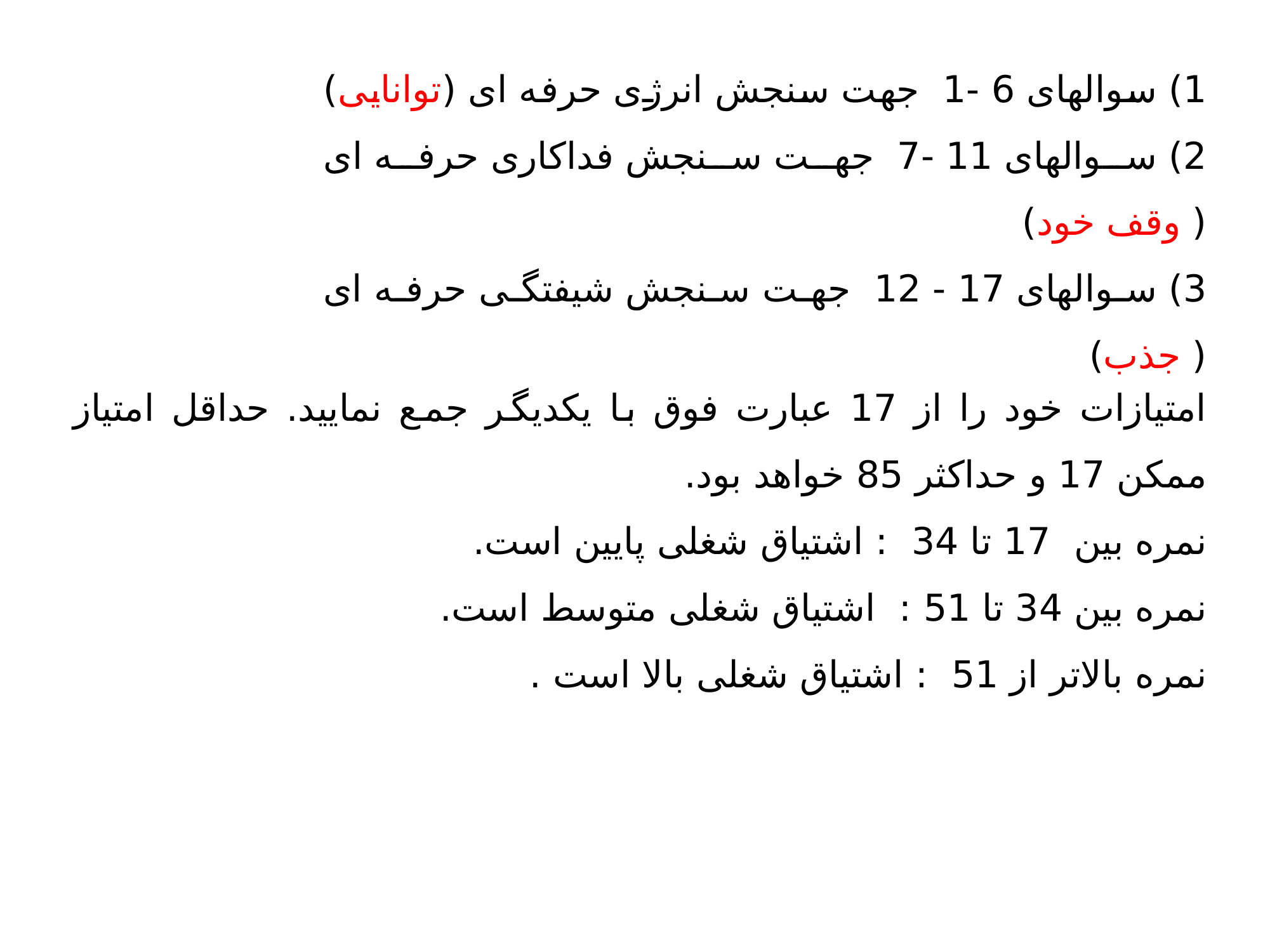

1) سوالهای 6 -1  جهت سنجش انرژی حرفه ای (توانایی)
2) سوالهای 11 -7  جهت سنجش فداکاری حرفه ای ( وقف خود)
3) سوالهای 17 - 12  جهت سنجش شیفتگی حرفه ای ( جذب)
امتیازات خود را از 17 عبارت فوق با یکدیگر جمع نمایید. حداقل امتیاز ممکن 17 و حداکثر 85 خواهد بود.
نمره بین  17 تا 34  : اشتیاق شغلی پایین است.
نمره بین 34 تا 51 :  اشتیاق شغلی متوسط است.
نمره بالاتر از 51  : اشتیاق شغلی بالا است .